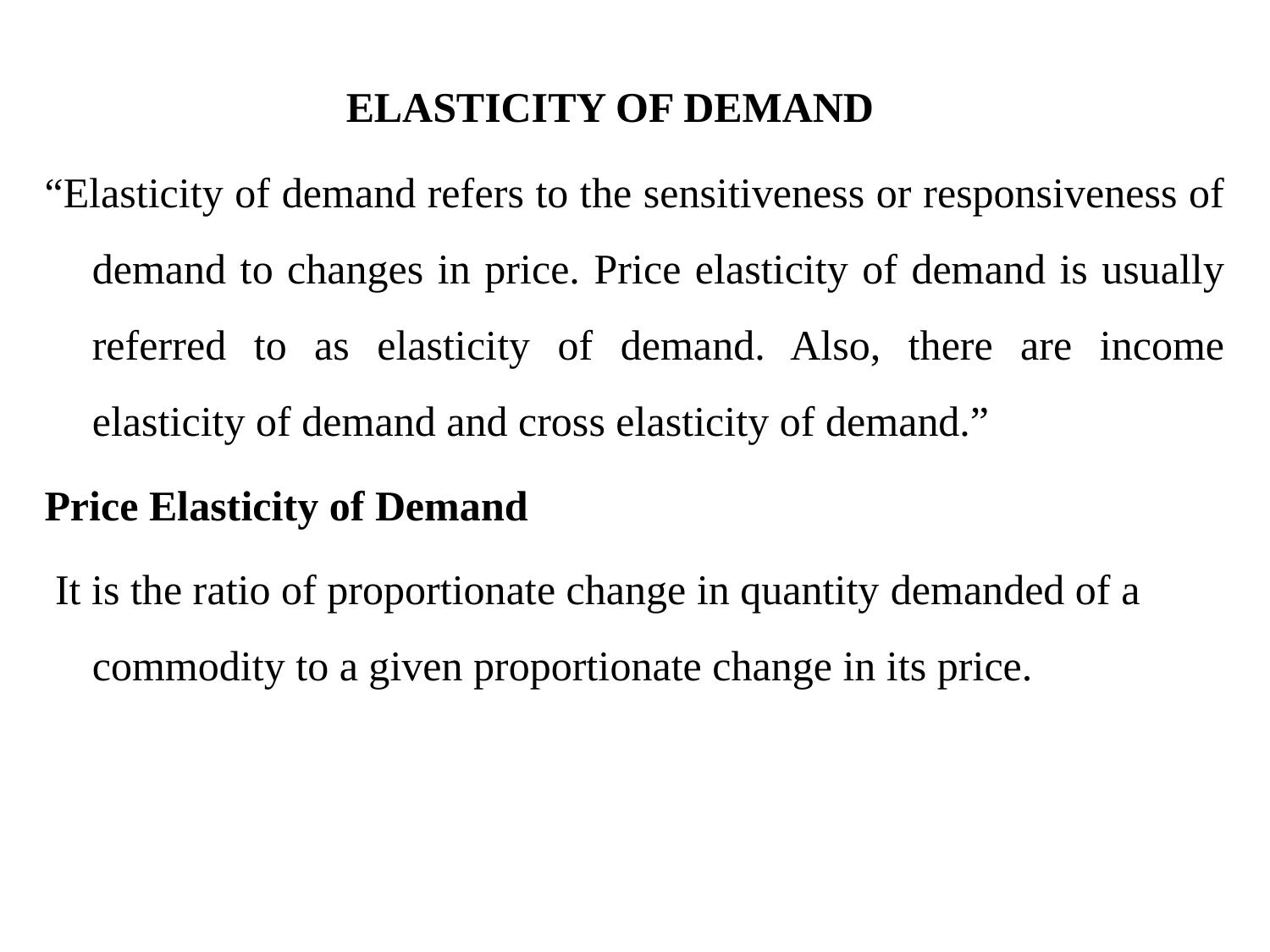

ELASTICITY OF DEMAND
“Elasticity of demand refers to the sensitiveness or responsiveness of demand to changes in price. Price elasticity of demand is usually referred to as elasticity of demand. Also, there are income elasticity of demand and cross elasticity of demand.”
Price Elasticity of Demand
 It is the ratio of proportionate change in quantity demanded of a commodity to a given proportionate change in its price.